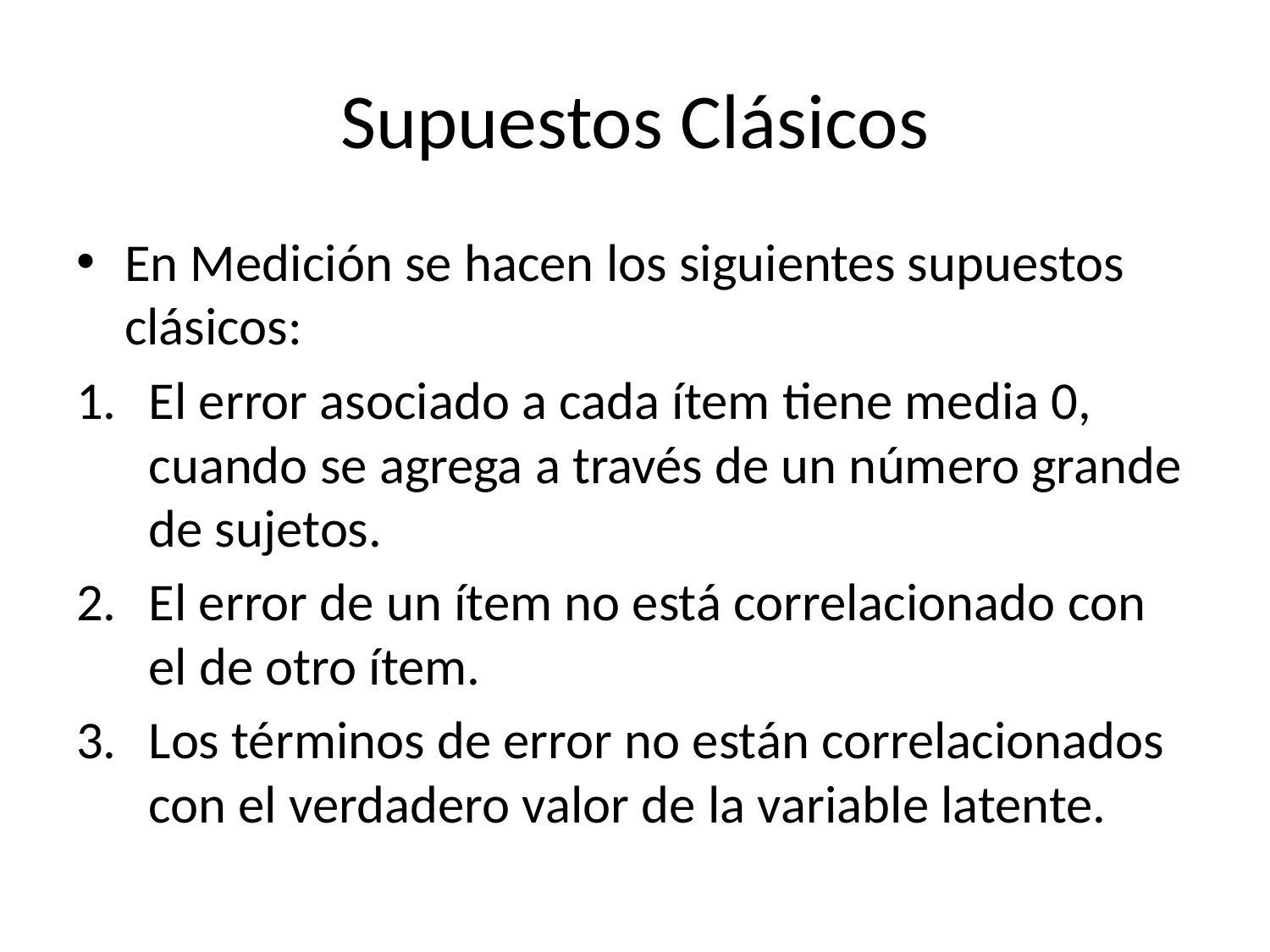

# Supuestos Clásicos
En Medición se hacen los siguientes supuestos clásicos:
El error asociado a cada ítem tiene media 0, cuando se agrega a través de un número grande de sujetos.
El error de un ítem no está correlacionado con el de otro ítem.
Los términos de error no están correlacionados con el verdadero valor de la variable latente.